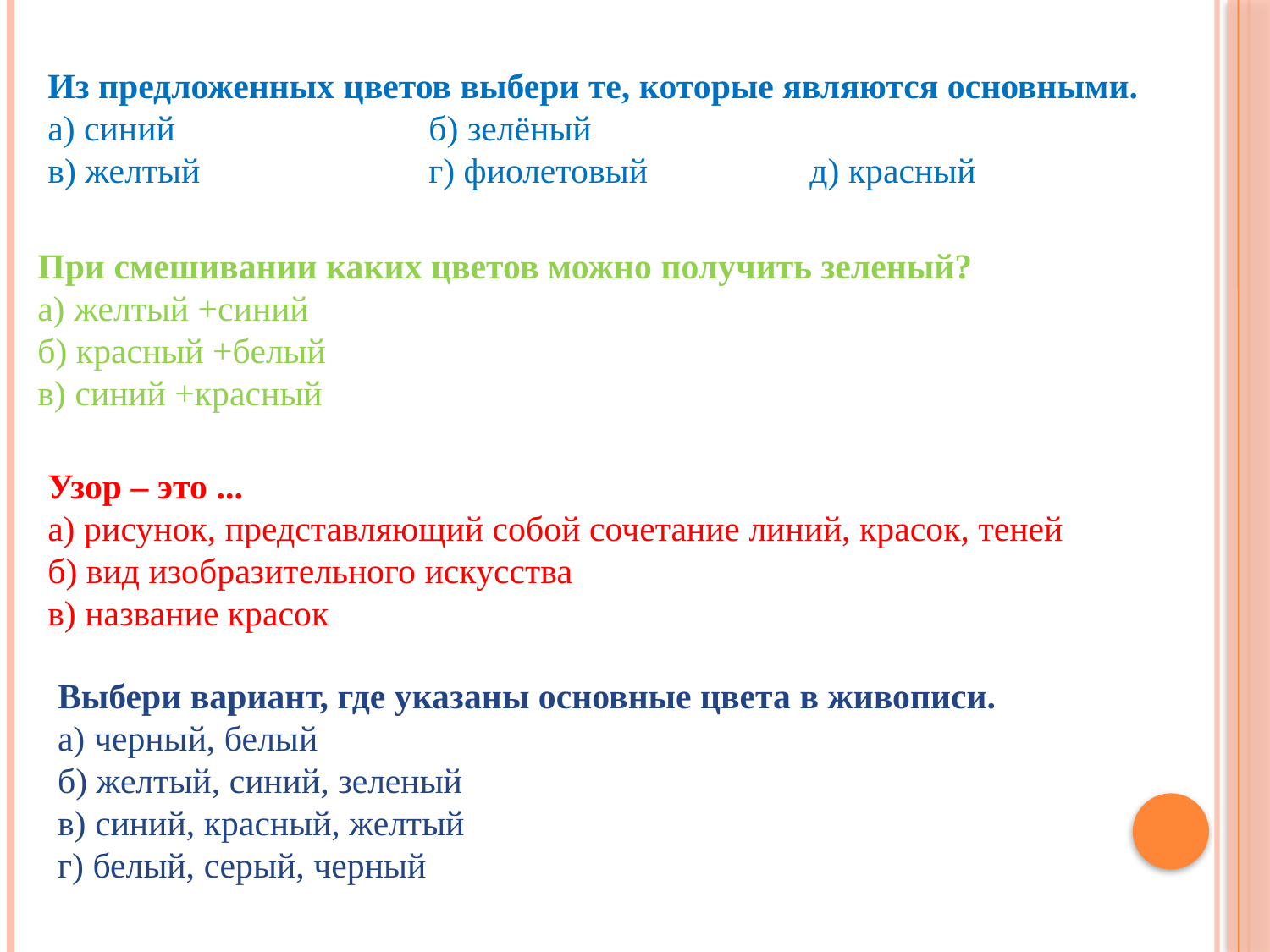

Из предложенных цветов выбери те, которые являются основными.
а) синий		б) зелёный
в) желтый		г) фиолетовый		д) красный
При смешивании каких цветов можно получить зеленый?
а) желтый +синий
б) красный +белый
в) синий +красный
Узор – это ...
а) рисунок, представляющий собой сочетание линий, красок, теней
б) вид изобразительного искусства
в) название красок
Выбери вариант, где указаны основные цвета в живописи.
а) черный, белый
б) желтый, синий, зеленый
в) синий, красный, желтый
г) белый, серый, черный